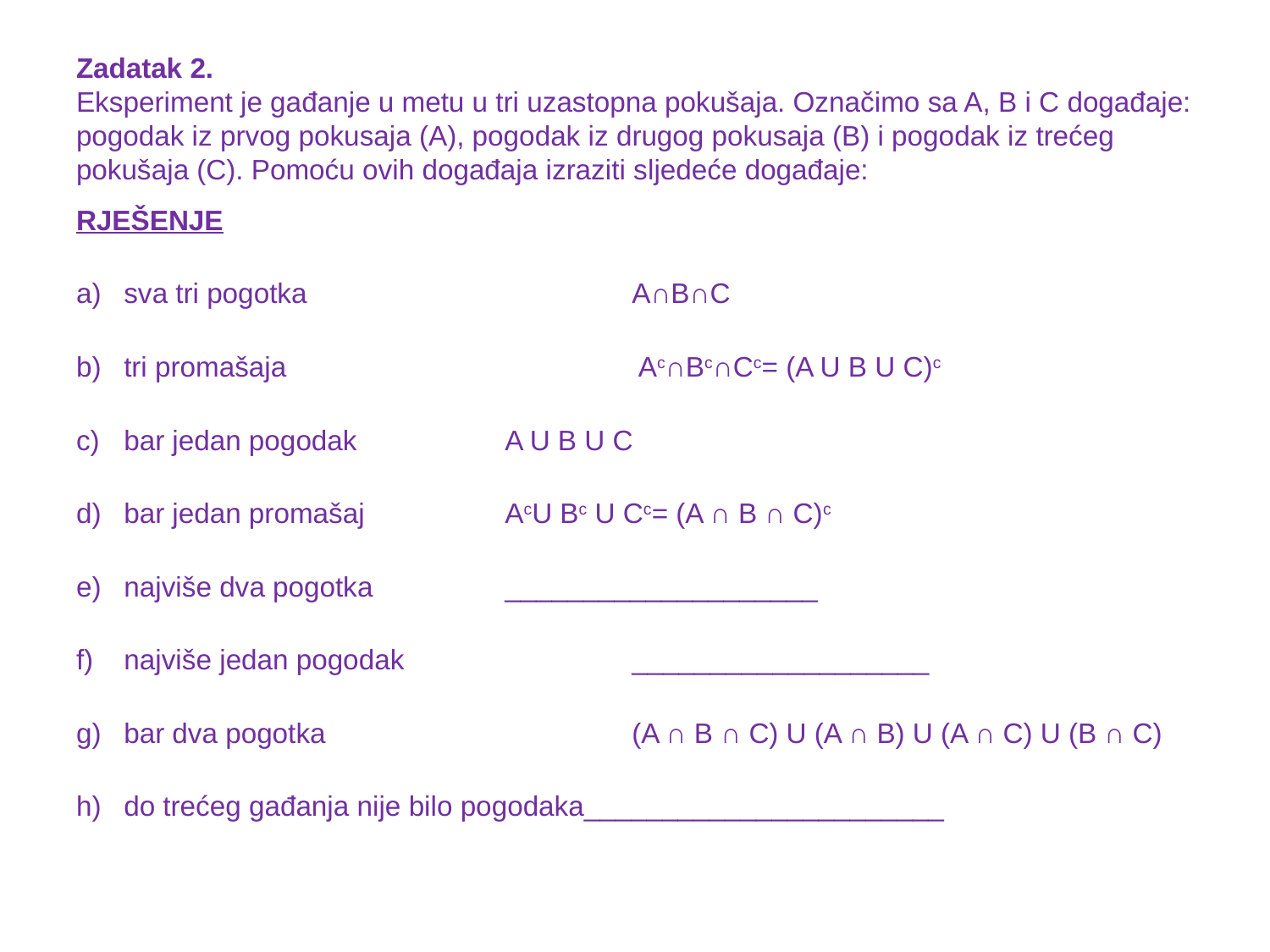

# Zadatak 2. Eksperiment je gađanje u metu u tri uzastopna pokušaja. Označimo sa A, B i C događaje: pogodak iz prvog pokusaja (A), pogodak iz drugog pokusaja (B) i pogodak iz trećeg pokušaja (C). Pomoću ovih događaja izraziti sljedeće događaje:
RJEŠENJE
sva tri pogotka			A∩B∩C
tri promašaja			 Ac∩Bc∩Cc= (A U B U C)c
bar jedan pogodak		A U B U C
bar jedan promašaj		AcU Bc U Cc= (A ∩ B ∩ C)c
najviše dva pogotka		____________________
najviše jedan pogodak		___________________
bar dva pogotka			(A ∩ B ∩ C) U (A ∩ B) U (A ∩ C) U (B ∩ C)
do trećeg gađanja nije bilo pogodaka_______________________